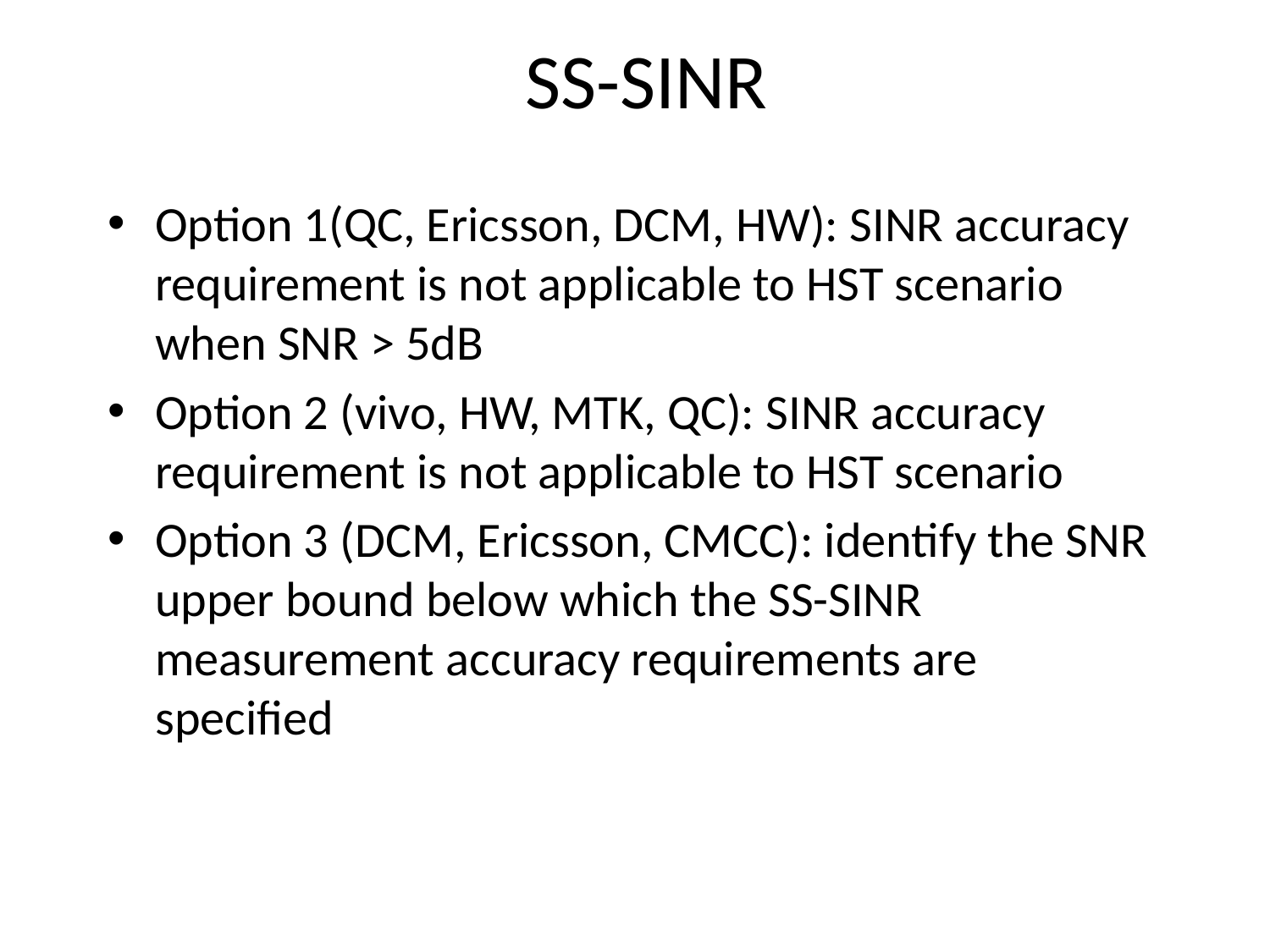

# SS-SINR
Option 1(QC, Ericsson, DCM, HW): SINR accuracy requirement is not applicable to HST scenario when SNR > 5dB
Option 2 (vivo, HW, MTK, QC): SINR accuracy requirement is not applicable to HST scenario
Option 3 (DCM, Ericsson, CMCC): identify the SNR upper bound below which the SS-SINR measurement accuracy requirements are specified